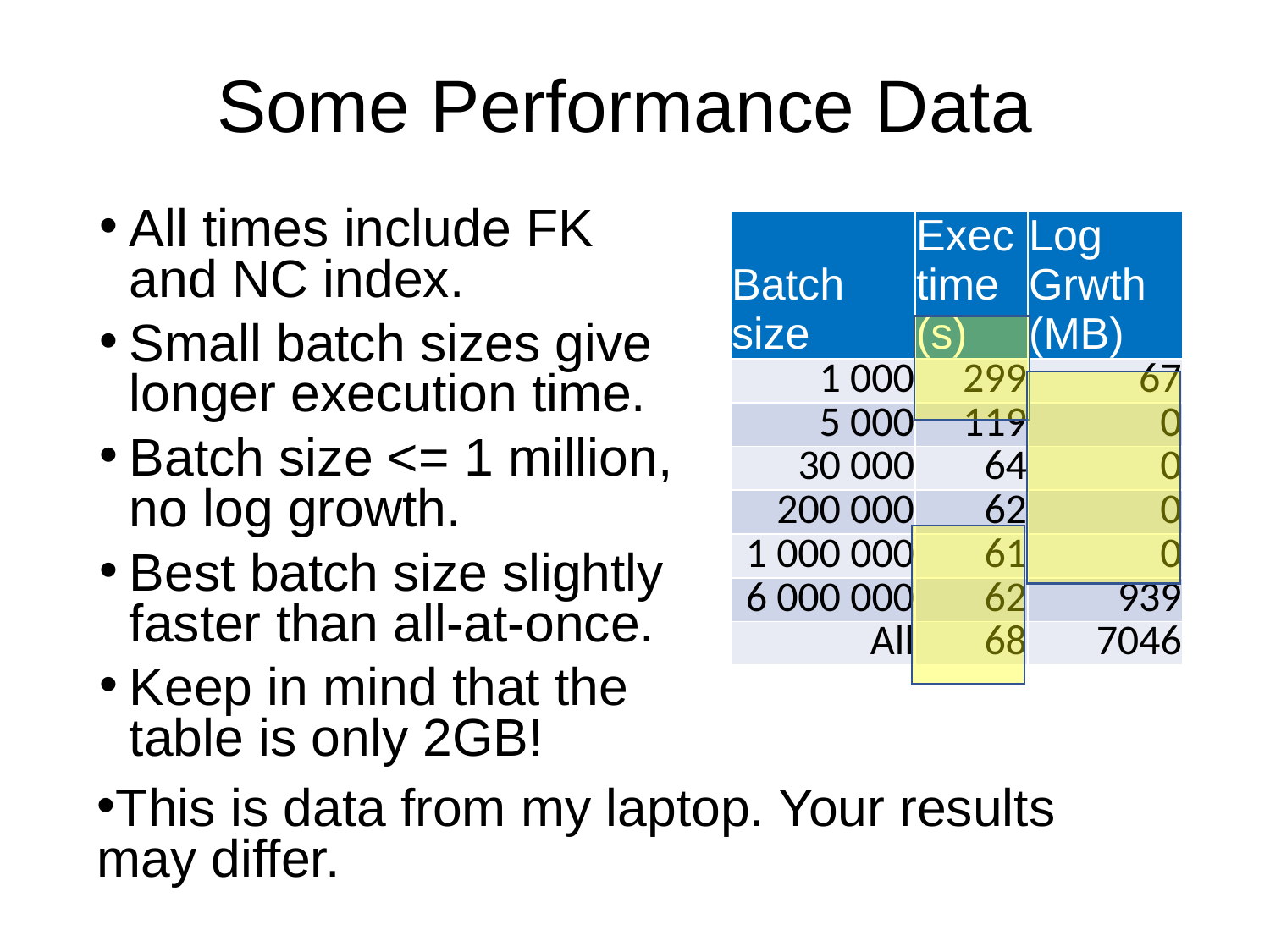

# Some Performance Data
All times include FK and NC index.
Small batch sizes give longer execution time.
Batch size <= 1 million, no log growth.
Best batch size slightly faster than all-at-once.
Keep in mind that the table is only 2GB!

| Batch size | Exec time (s) | Log Grwth (MB) |
| --- | --- | --- |
| 1 000 | 299 | 67 |
| 5 000 | 119 | 0 |
| 30 000 | 64 | 0 |
| 200 000 | 62 | 0 |
| 1 000 000 | 61 | 0 |
| 6 000 000 | 62 | 939 |
| All | 68 | 7046 |

This is data from my laptop. Your results may differ.
© 2019 Erland Sommarskog